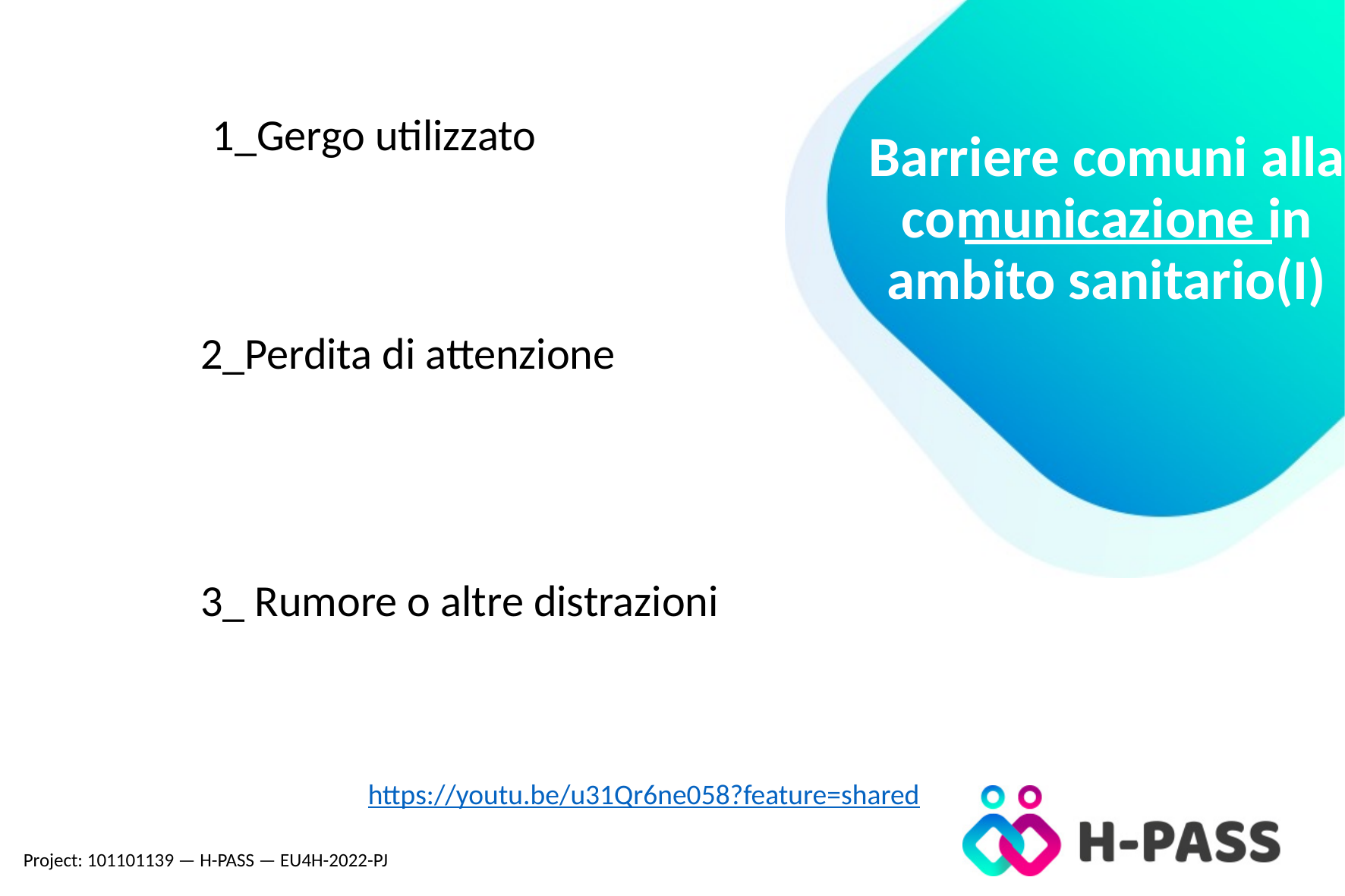

# Barriere comuni alla comunicazione in ambito sanitario(I)
1_Gergo utilizzato
2_Perdita di attenzione
3_ Rumore o altre distrazioni
https://youtu.be/u31Qr6ne058?feature=shared
Project: 101101139 — H-PASS — EU4H-2022-PJ